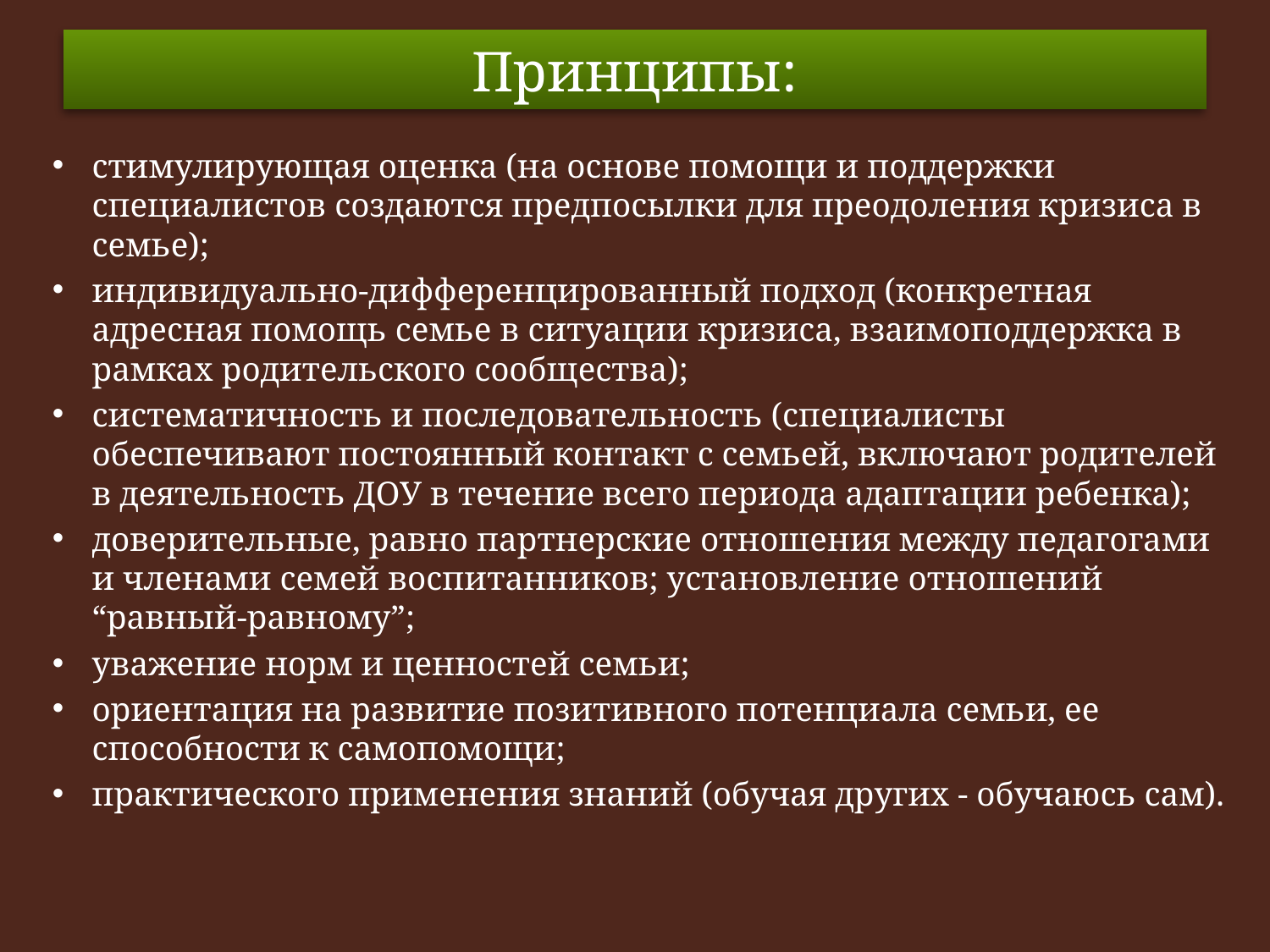

# Принципы:
стимулирующая оценка (на основе помощи и поддержки специалистов создаются предпосылки для преодоления кризиса в семье);
индивидуально-дифференцированный подход (конкретная адресная помощь семье в ситуации кризиса, взаимоподдержка в рамках родительского сообщества);
систематичность и последовательность (специалисты обеспечивают постоянный контакт с семьей, включают родителей в деятельность ДОУ в течение всего периода адаптации ребенка);
доверительные, равно партнерские отношения между педагогами и членами семей воспитанников; установление отношений “равный-равному”;
уважение норм и ценностей семьи;
ориентация на развитие позитивного потенциала семьи, ее способности к самопомощи;
практического применения знаний (обучая других - обучаюсь сам).